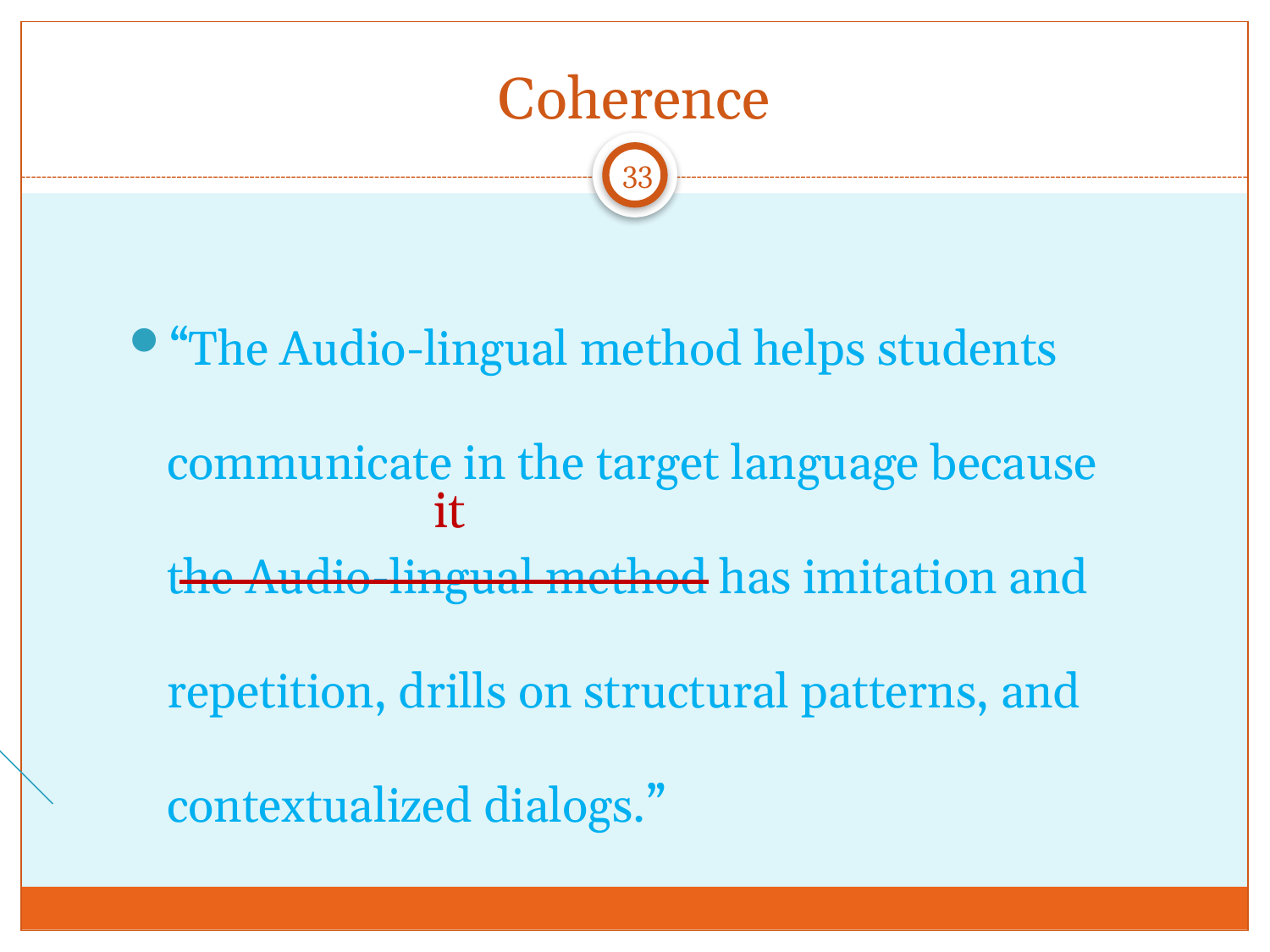

# Coherence
33
“The Audio-lingual method helps students communicate in the target language because the Audio-lingual method has imitation and repetition, drills on structural patterns, and contextualized dialogs.”

it